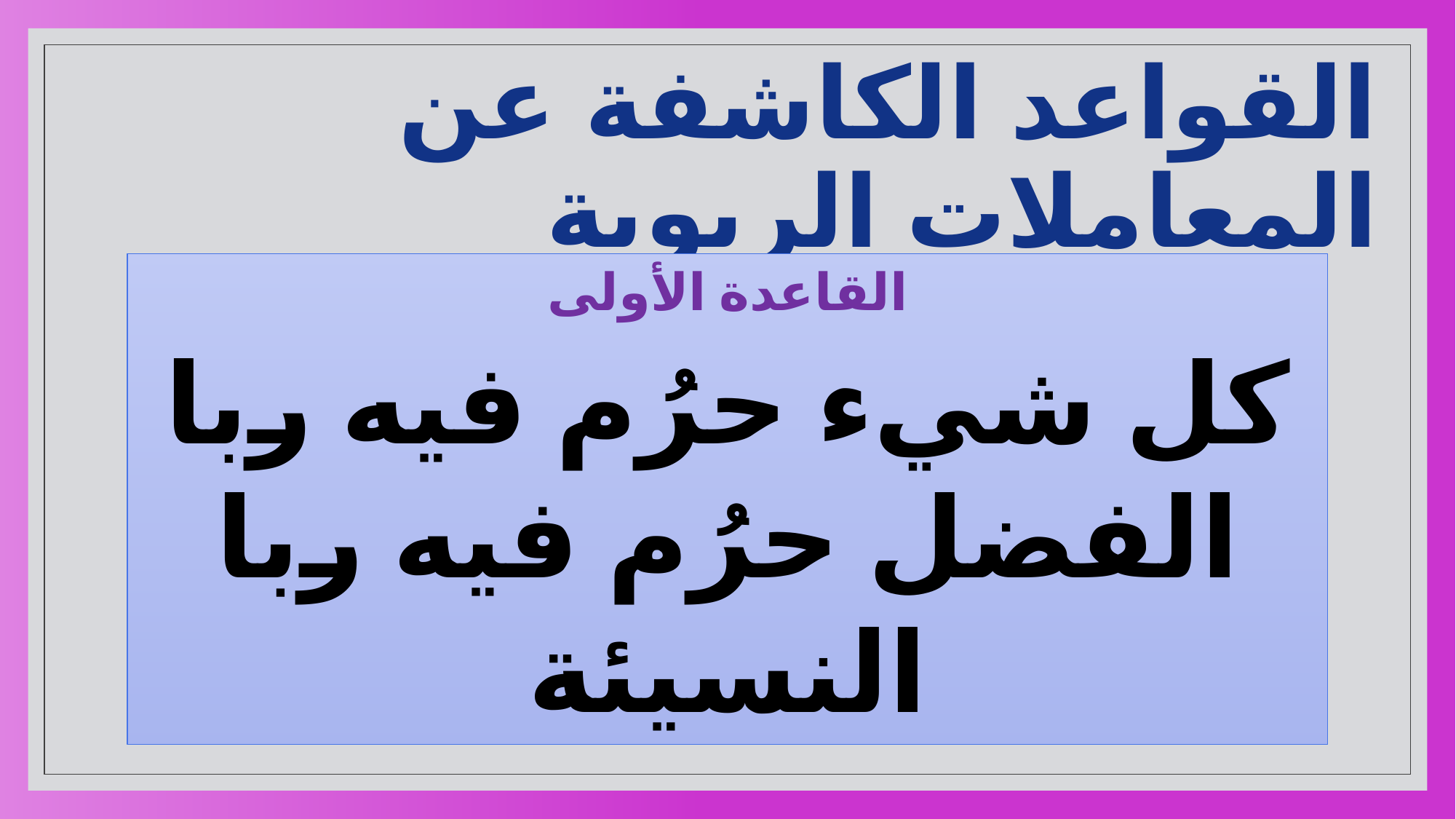

# القواعد الكاشفة عن المعاملات الربوية
القاعدة الأولى
كل شيء حرُم فيه ربا الفضل حرُم فيه ربا النسيئة